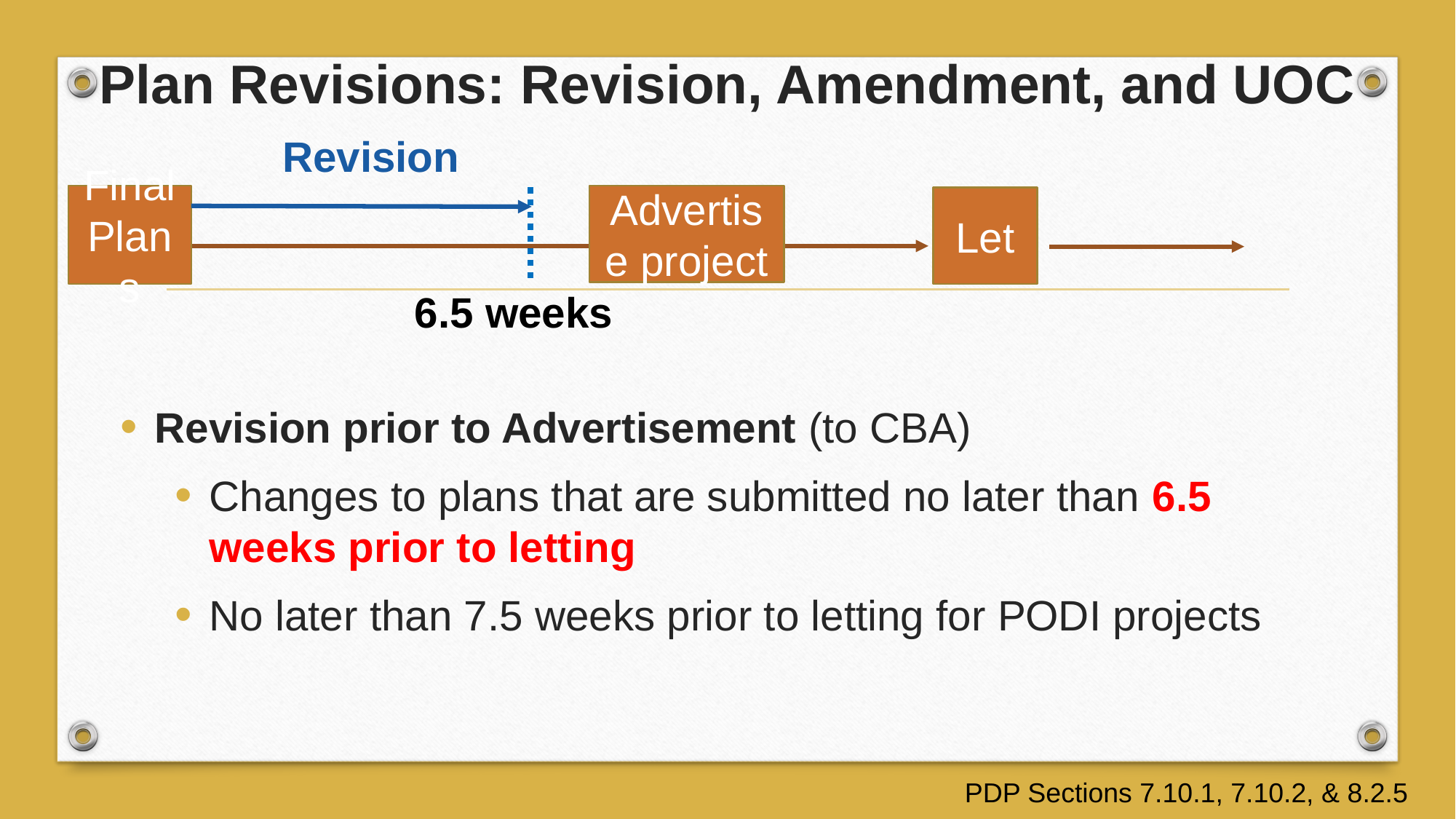

# Plan Revisions: Revision, Amendment, and UOC
Revision
Final Plans
Advertise project
Let
6.5 weeks
Revision prior to Advertisement (to CBA)
Changes to plans that are submitted no later than 6.5 weeks prior to letting
No later than 7.5 weeks prior to letting for PODI projects

PDP Sections 7.10.1, 7.10.2, & 8.2.5